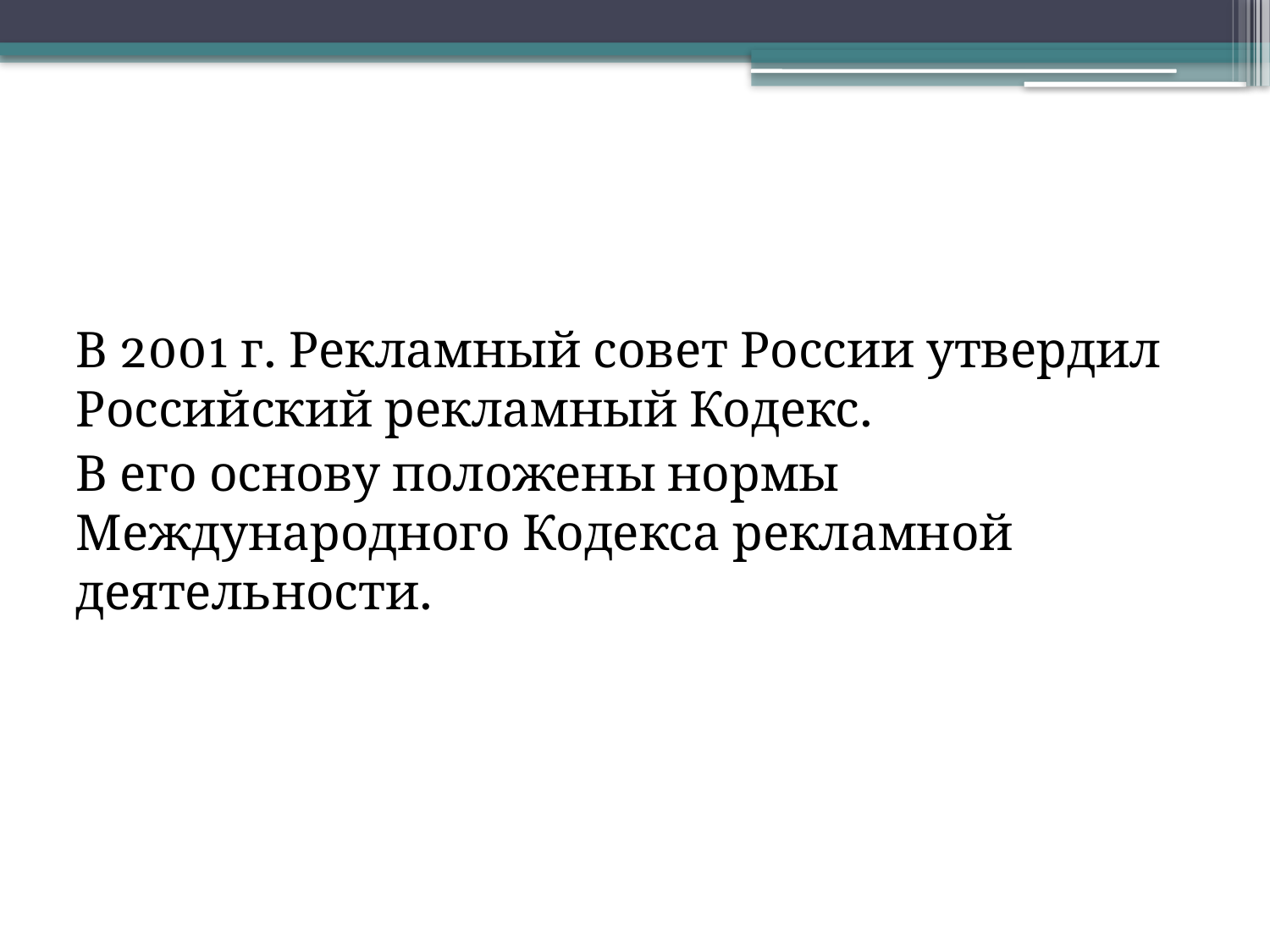

В 2001 г. Рекламный совет России утвердил Российский рекламный Кодекс.
В его основу положены нормы Международного Кодекса рекламной деятельности.